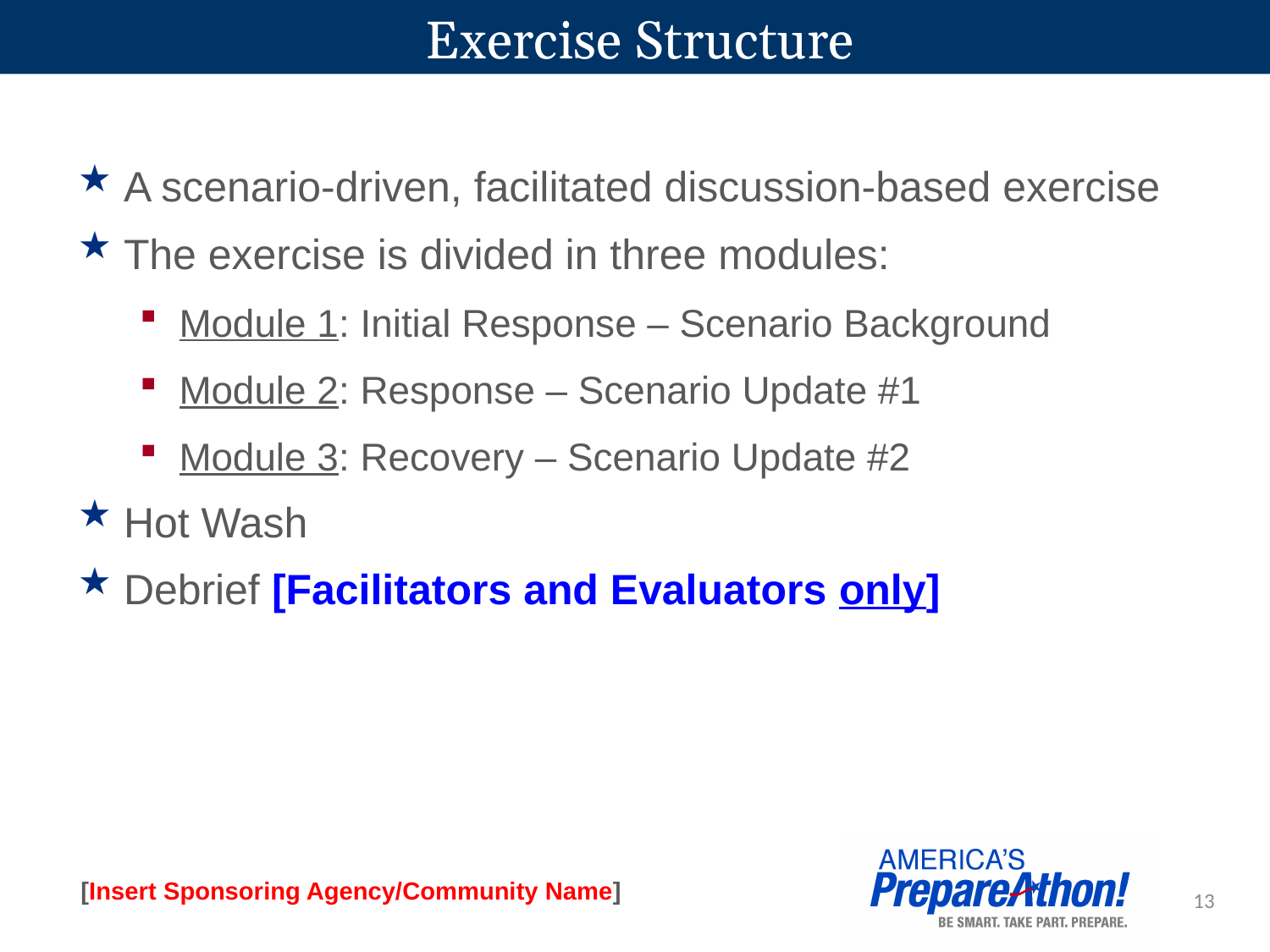

# Exercise Structure
A scenario-driven, facilitated discussion-based exercise
The exercise is divided in three modules:
Module 1: Initial Response – Scenario Background
Module 2: Response – Scenario Update #1
Module 3: Recovery – Scenario Update #2
Hot Wash
Debrief [Facilitators and Evaluators only]

13